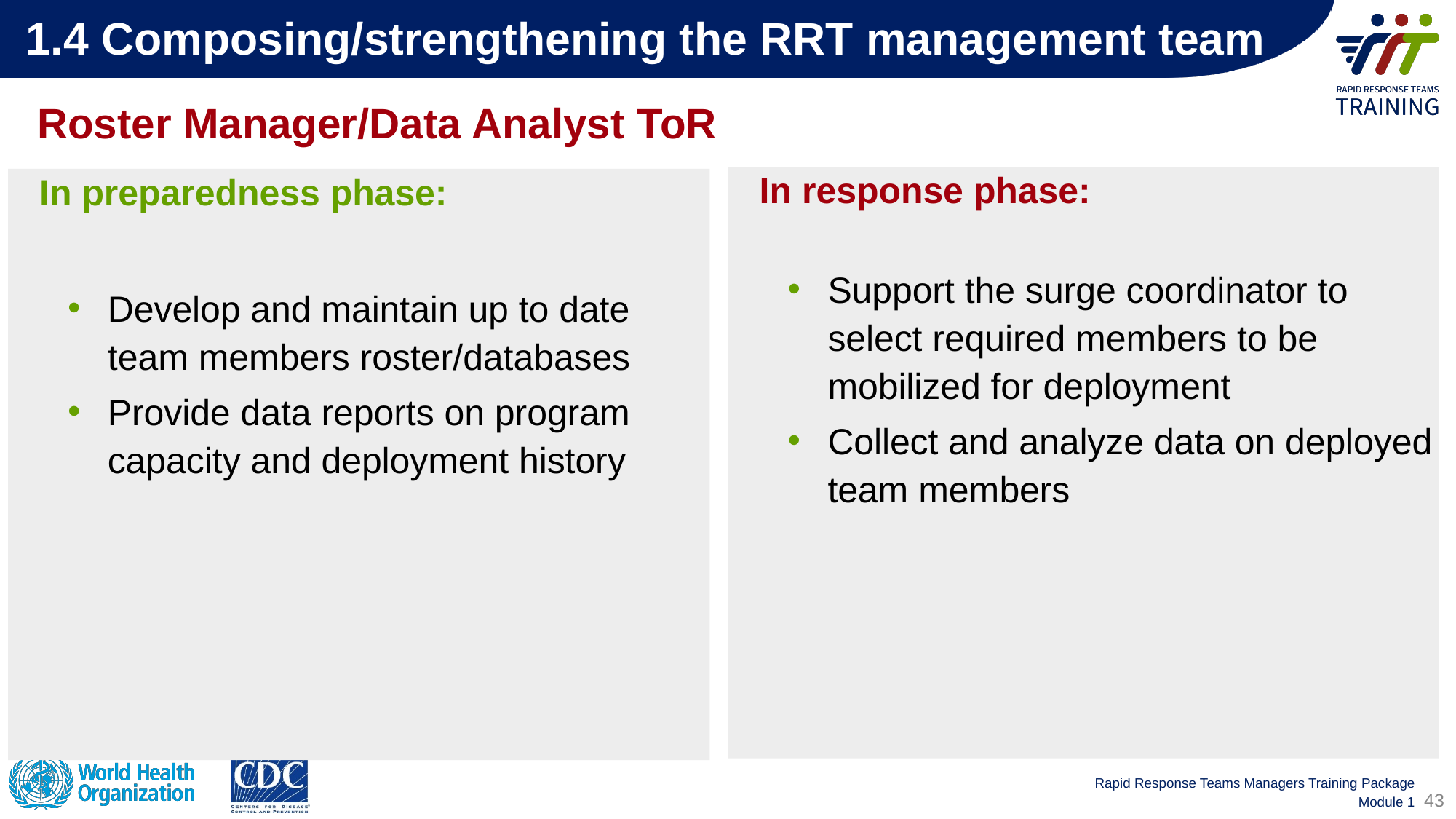

1.4 Composing/strengthening the RRT management team
Roster Manager/Data Analyst ToR
In response phase:

Support the surge coordinator to select required members to be mobilized for deployment
Collect and analyze data on deployed team members

In preparedness phase:

Develop and maintain up to date team members roster/databases
Provide data reports on program capacity and deployment history

43